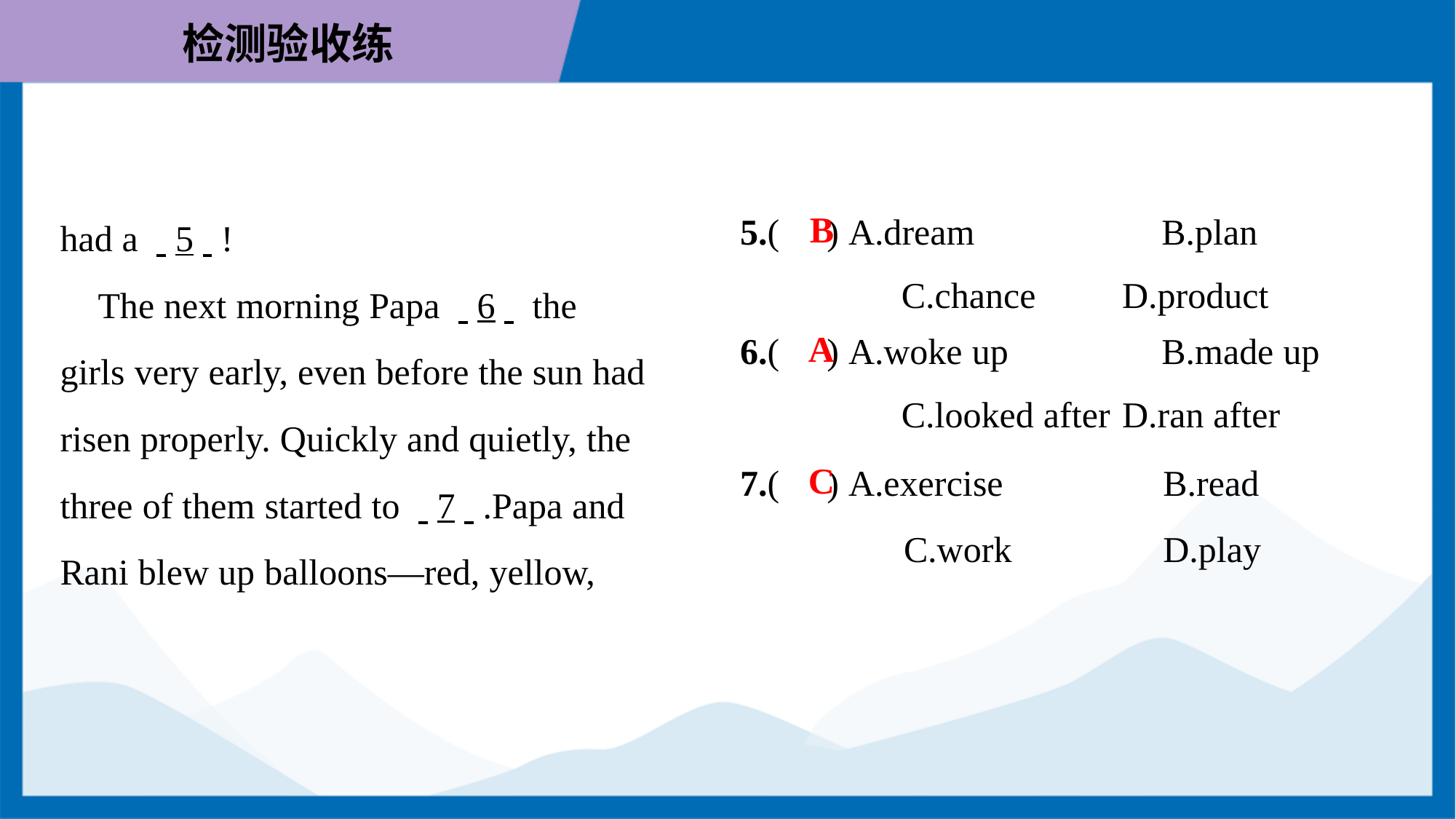

5.(     ) A.dream	B.plan
C.chance	D.product
B
had a . .5. .!
    The next morning Papa . .6. . the
girls very early, even before the sun had
risen properly. Quickly and quietly, the
three of them started to . .7. ..Papa and
Rani blew up balloons—red, yellow,

6.(     ) A.woke up	B.made up
C.looked after	D.ran after
A
7.(     ) A.exercise	         B.read
                  C.work	         D.play
C